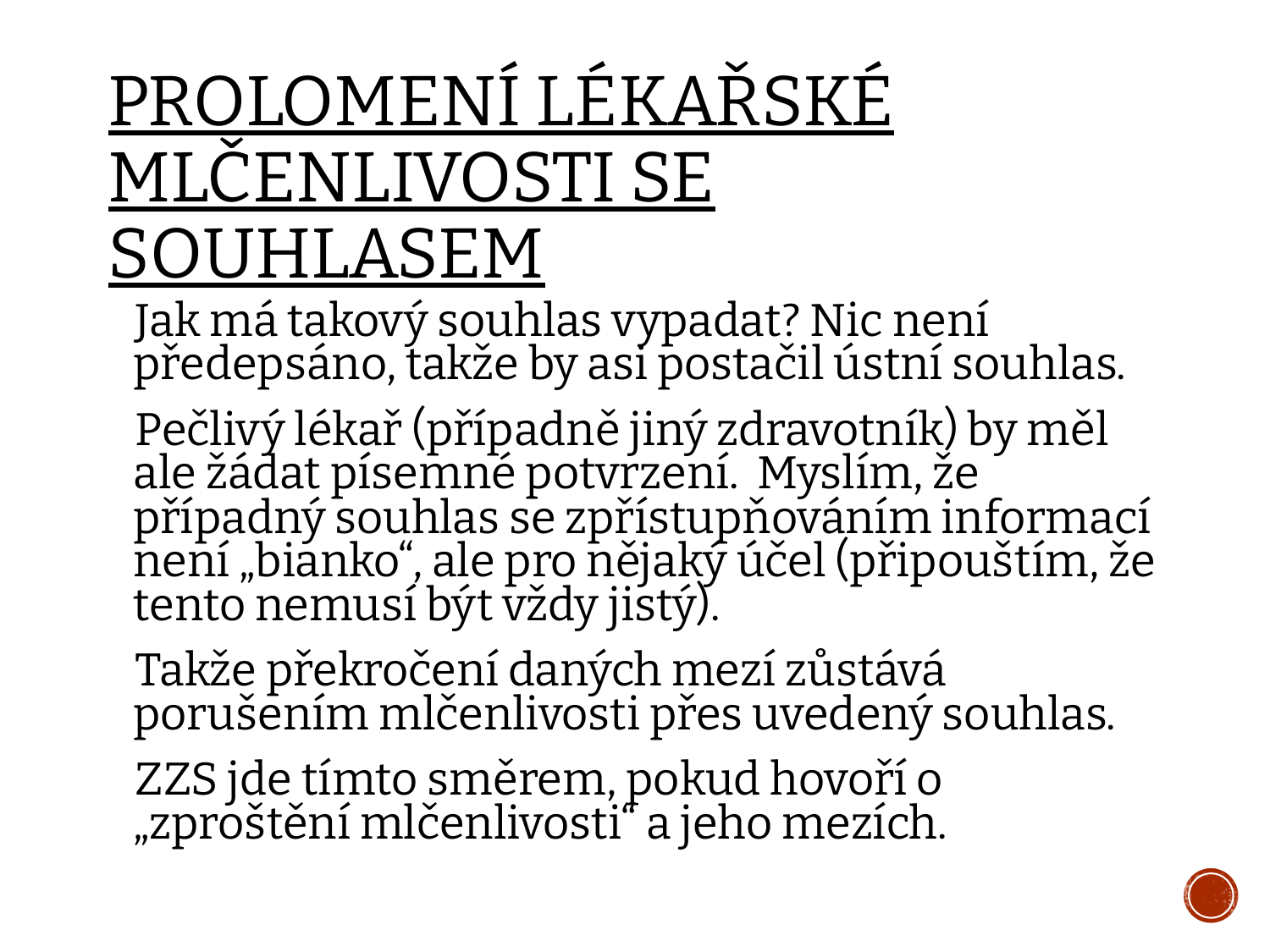

# Prolomení lékařské mlčenlivosti se souhlasem
   Jak má takový souhlas vypadat? Nic není předepsáno, takže by asi postačil ústní souhlas.
   Pečlivý lékař (případně jiný zdravotník) by měl ale žádat písemné potvrzení.  Myslím, že případný souhlas se zpřístupňováním informací není „bianko“, ale pro nějaký účel (připouštím, že tento nemusí být vždy jistý).
   Takže překročení daných mezí zůstává porušením mlčenlivosti přes uvedený souhlas.
   ZZS jde tímto směrem, pokud hovoří o „zproštění mlčenlivosti“ a jeho mezích.